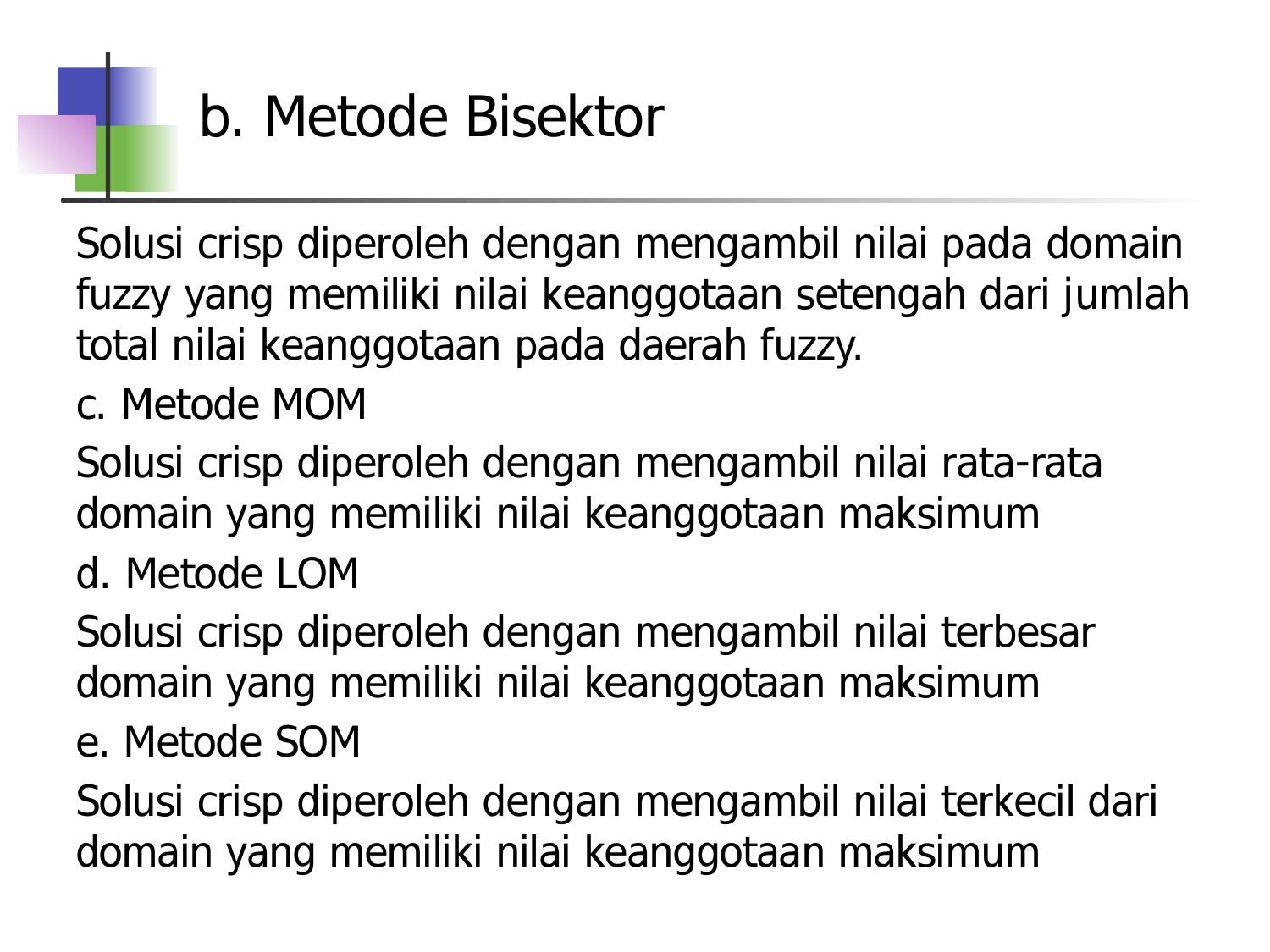

b. Metode Bisektor

Solusi crisp diperoleh dengan mengambil nilai pada domain fuzzy yang memiliki nilai keanggotaan setengah dari jumlah total nilai keanggotaan pada daerah fuzzy.
c. Metode MOM
Solusi crisp diperoleh dengan mengambil nilai rata-rata domain yang memiliki nilai keanggotaan maksimum
d. Metode LOM
Solusi crisp diperoleh dengan mengambil nilai terbesar domain yang memiliki nilai keanggotaan maksimum
e. Metode SOM
Solusi crisp diperoleh dengan mengambil nilai terkecil dari domain yang memiliki nilai keanggotaan maksimum